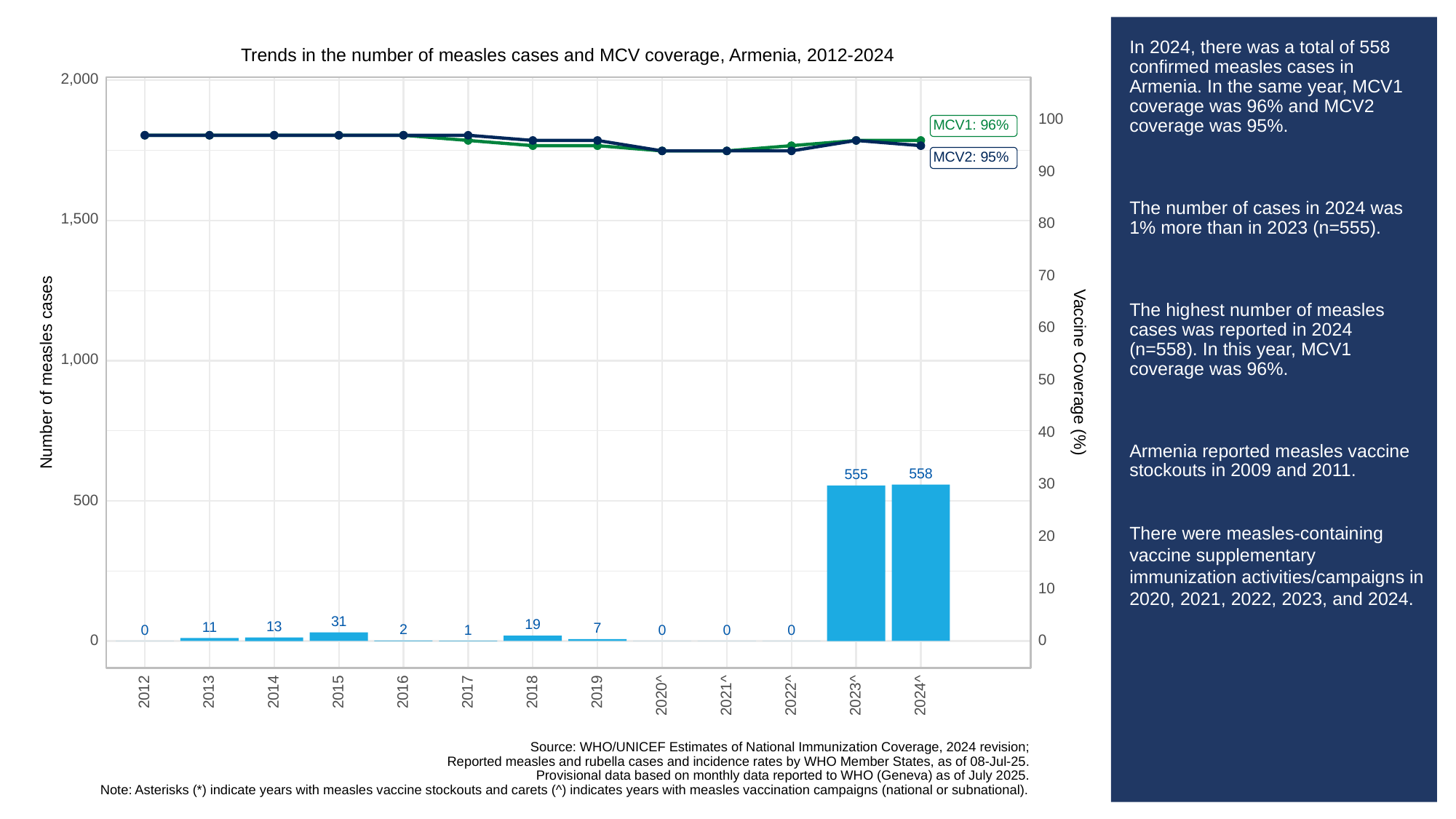

# In 2024, there was a total of 558 confirmed measles cases in Armenia. In the same year, MCV1 coverage was 96% and MCV2 coverage was 95%.

The number of cases in 2024 was 1% more than in 2023 (n=555).

The highest number of measles cases was reported in 2024 (n=558). In this year, MCV1 coverage was 96%.

Armenia reported measles vaccine stockouts in 2009 and 2011.

There were measles-containing vaccine supplementary immunization activities/campaigns in 2020, 2021, 2022, 2023, and 2024.

Trends in the number of measles cases and MCV coverage, Armenia, 2012-2024
2,000

100

MCV1: 96%

MCV2: 95%
90
1,500
80

70

60
1,000

Vaccine Coverage (%)
Number of measles cases
50
40

558
555
30

500

20

10
31
19
13
11
7
2
1
0
0
0
0

0
0

2013
2012
2014
2015
2016
2017
2018
2019
2023^
2020^
2021^
2022^
2024^
Source: WHO/UNICEF Estimates of National Immunization Coverage, 2024 revision;
Reported measles and rubella cases and incidence rates by WHO Member States, as of 08-Jul-25.
Provisional data based on monthly data reported to WHO (Geneva) as of July 2025.
Note: Asterisks (*) indicate years with measles vaccine stockouts and carets (^) indicates years with measles vaccination campaigns (national or subnational).